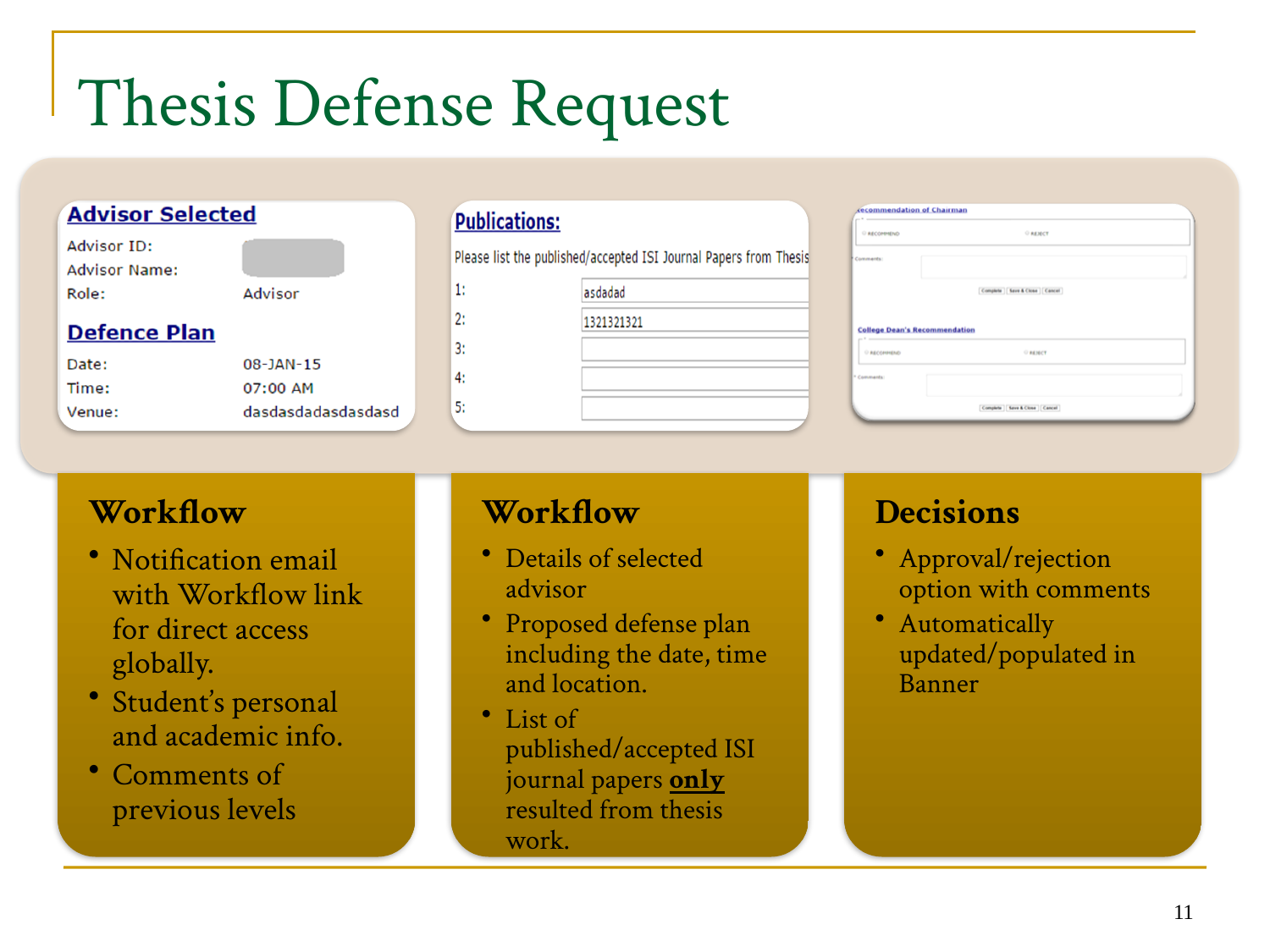

# Thesis Defense Request
Workflow
Notification email with Workflow link for direct access globally.
Student’s personal and academic info.
Comments of previous levels
Workflow
Details of selected advisor
Proposed defense plan including the date, time and location.
List of published/accepted ISI journal papers only resulted from thesis work.
Decisions
Approval/rejection option with comments
Automatically updated/populated in Banner

11